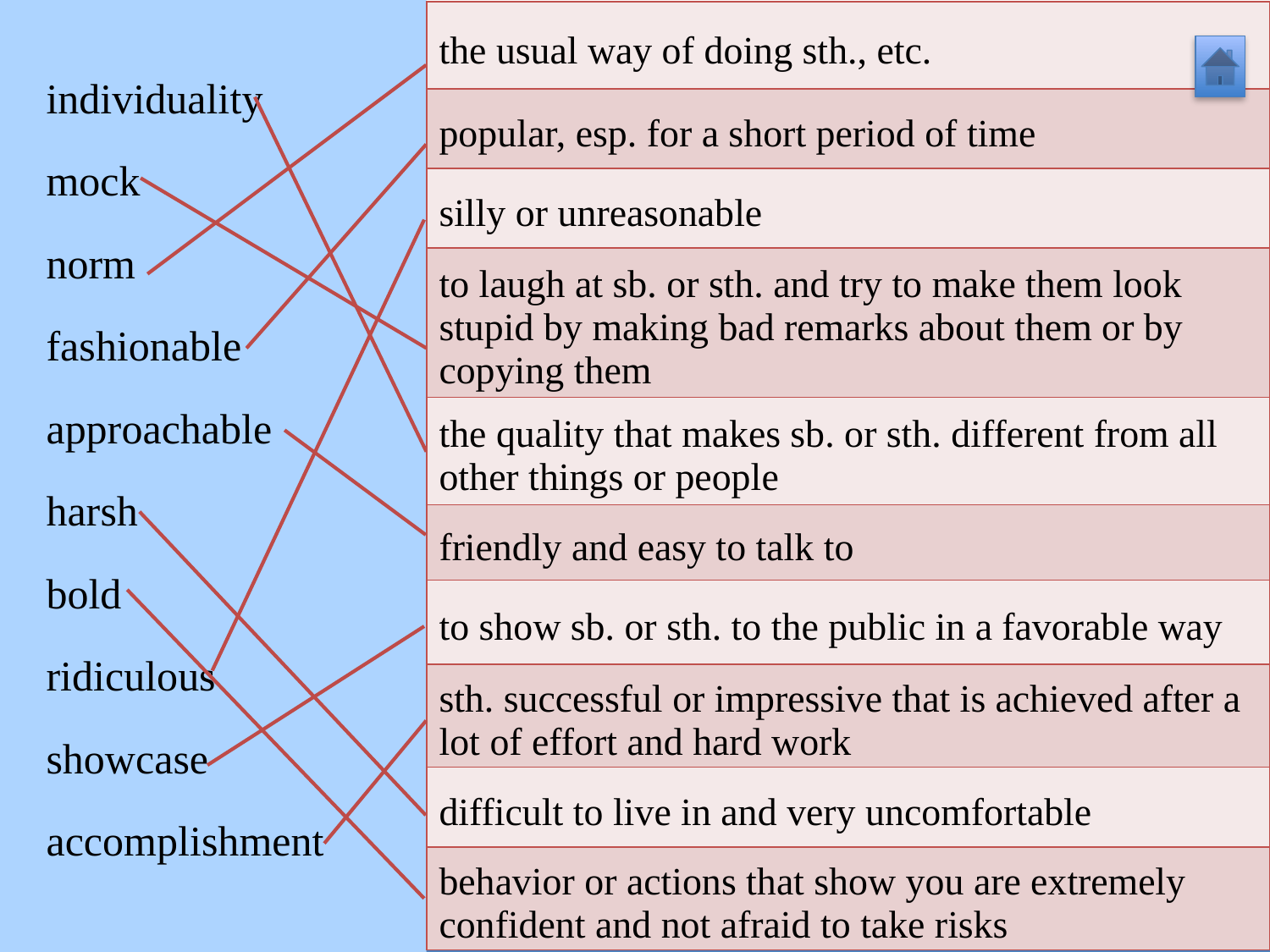

| the usual way of doing sth., etc. |
| --- |
| popular, esp. for a short period of time |
| silly or unreasonable |
| to laugh at sb. or sth. and try to make them look stupid by making bad remarks about them or by copying them |
| the quality that makes sb. or sth. different from all other things or people |
| friendly and easy to talk to |
| to show sb. or sth. to the public in a favorable way |
| sth. successful or impressive that is achieved after a lot of effort and hard work |
| difficult to live in and very uncomfortable |
| behavior or actions that show you are extremely confident and not afraid to take risks |

individuality
mock
norm
fashionable
approachable
harsh
bold
ridiculous
showcase
accomplishment